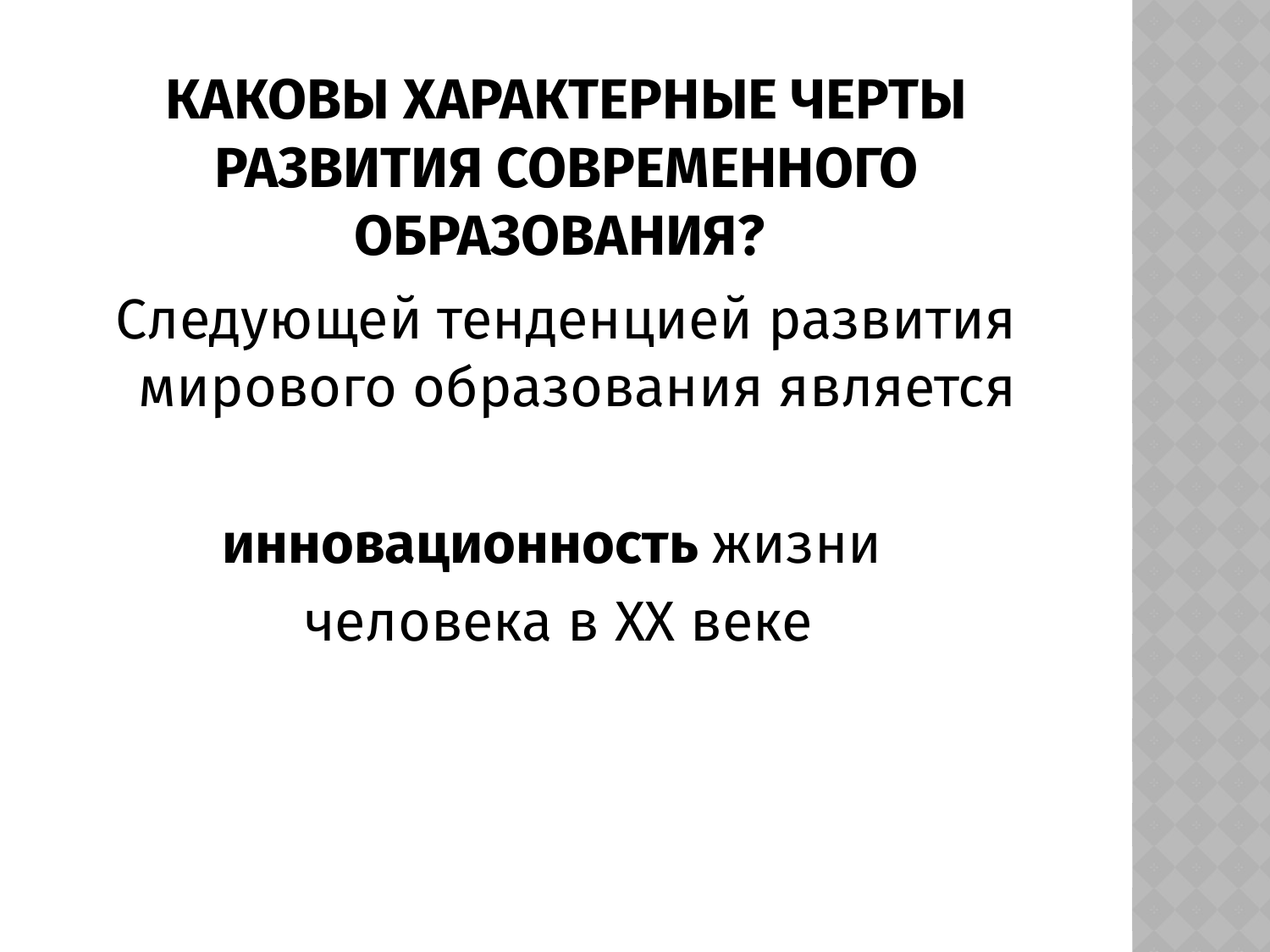

# Каковы характерные черты развития современного образования?
Следующей тенденцией развития мирового образования является

инновационность жизни
человека в ХХ веке
14